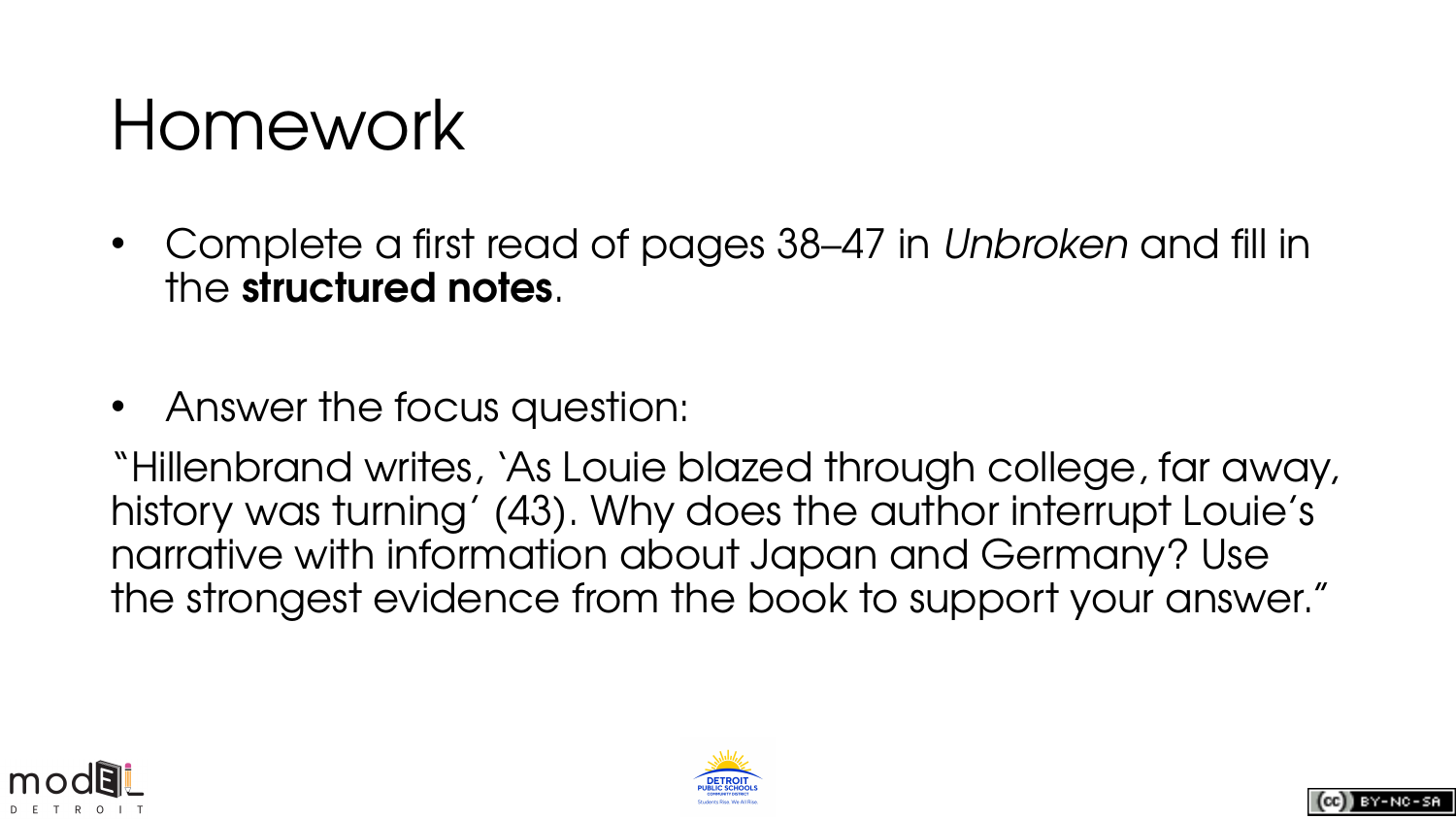

# Homework
Complete a first read of pages 38–47 in Unbroken and fill in the structured notes.

Answer the focus question:
“Hillenbrand writes, ‘As Louie blazed through college, far away, history was turning’ (43). Why does the author interrupt Louie’s narrative with information about Japan and Germany? Use the strongest evidence from the book to support your answer.”